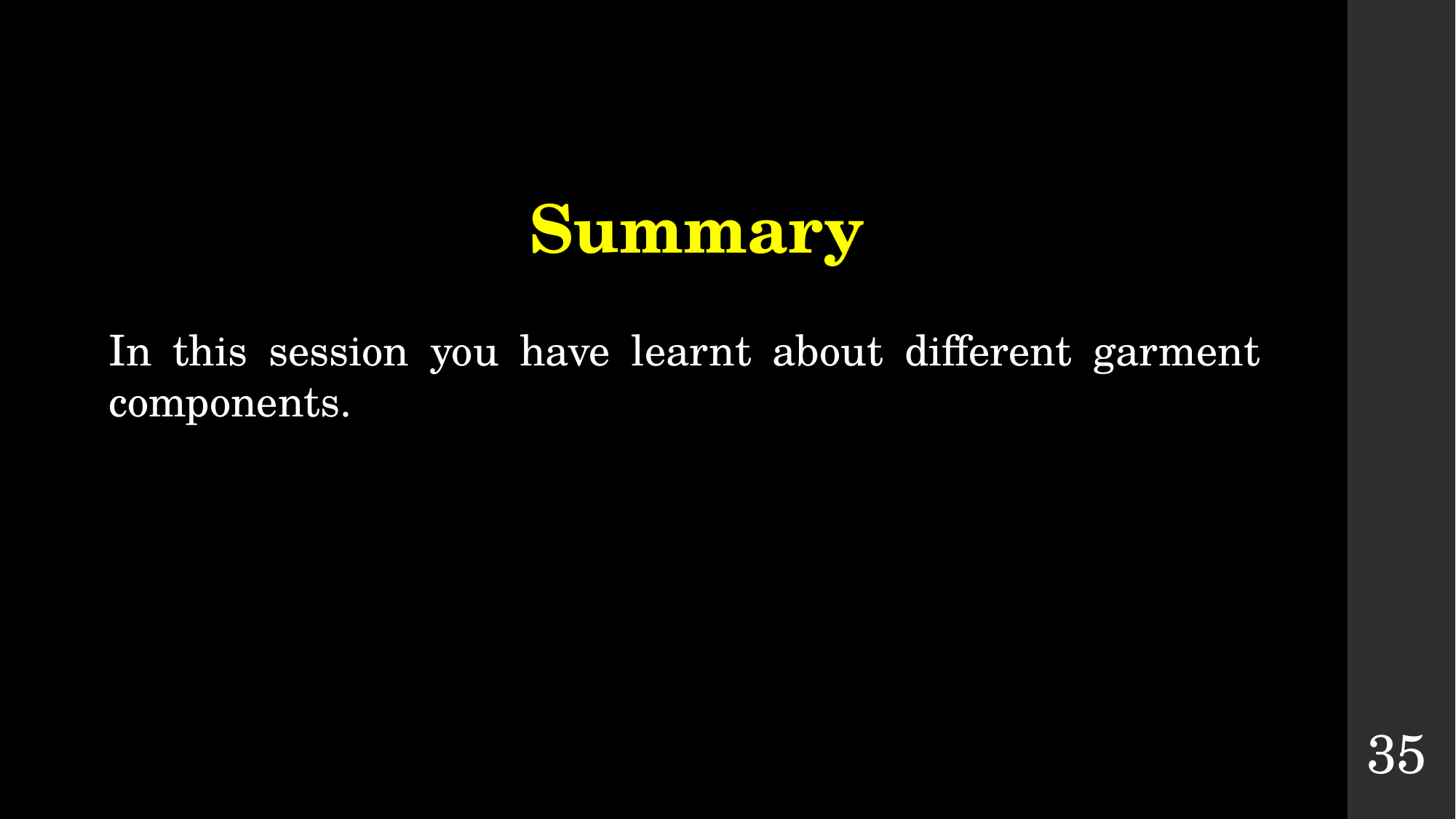

# Summary
In this session you have learnt about different garment components.
35